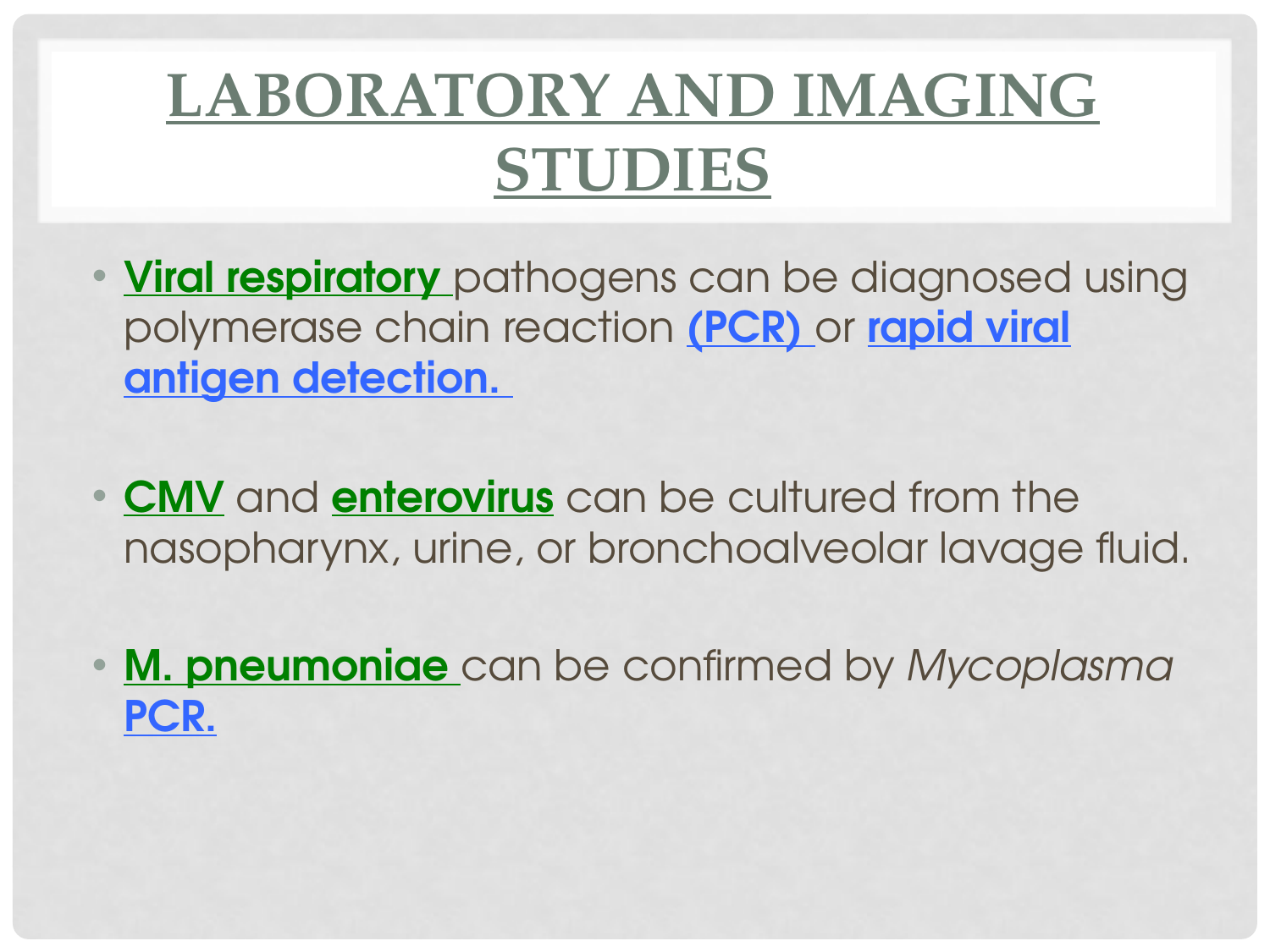

# LABORATORY AND IMAGING STUDIES
Viral respiratory pathogens can be diagnosed using polymerase chain reaction (PCR) or rapid viral antigen detection.

CMV and enterovirus can be cultured from the nasopharynx, urine, or bronchoalveolar lavage fluid.

M. pneumoniae can be confirmed by Mycoplasma PCR.